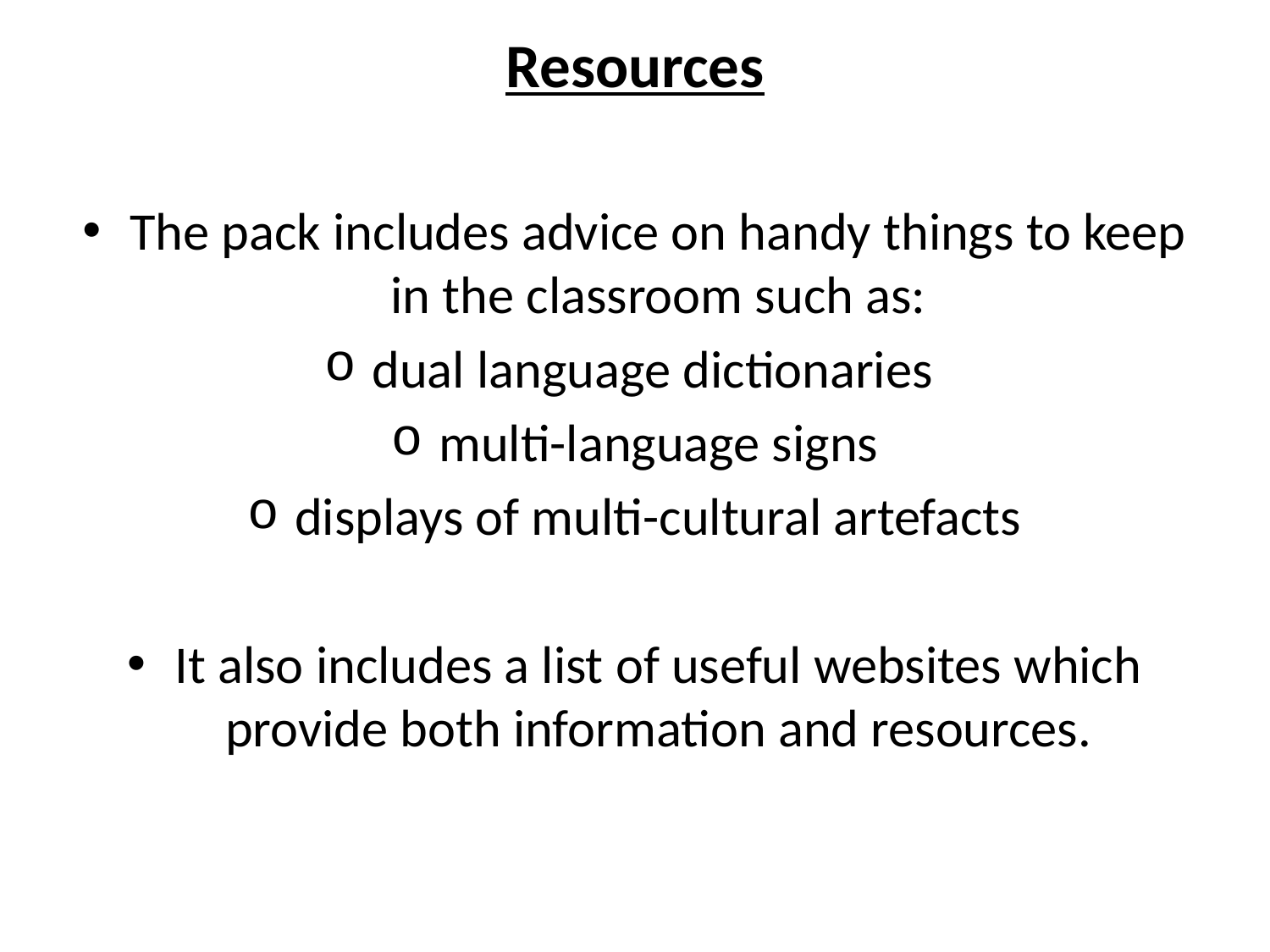

Resources

The pack includes advice on handy things to keep in the classroom such as:
dual language dictionaries
multi-language signs
displays of multi-cultural artefacts

It also includes a list of useful websites which provide both information and resources.